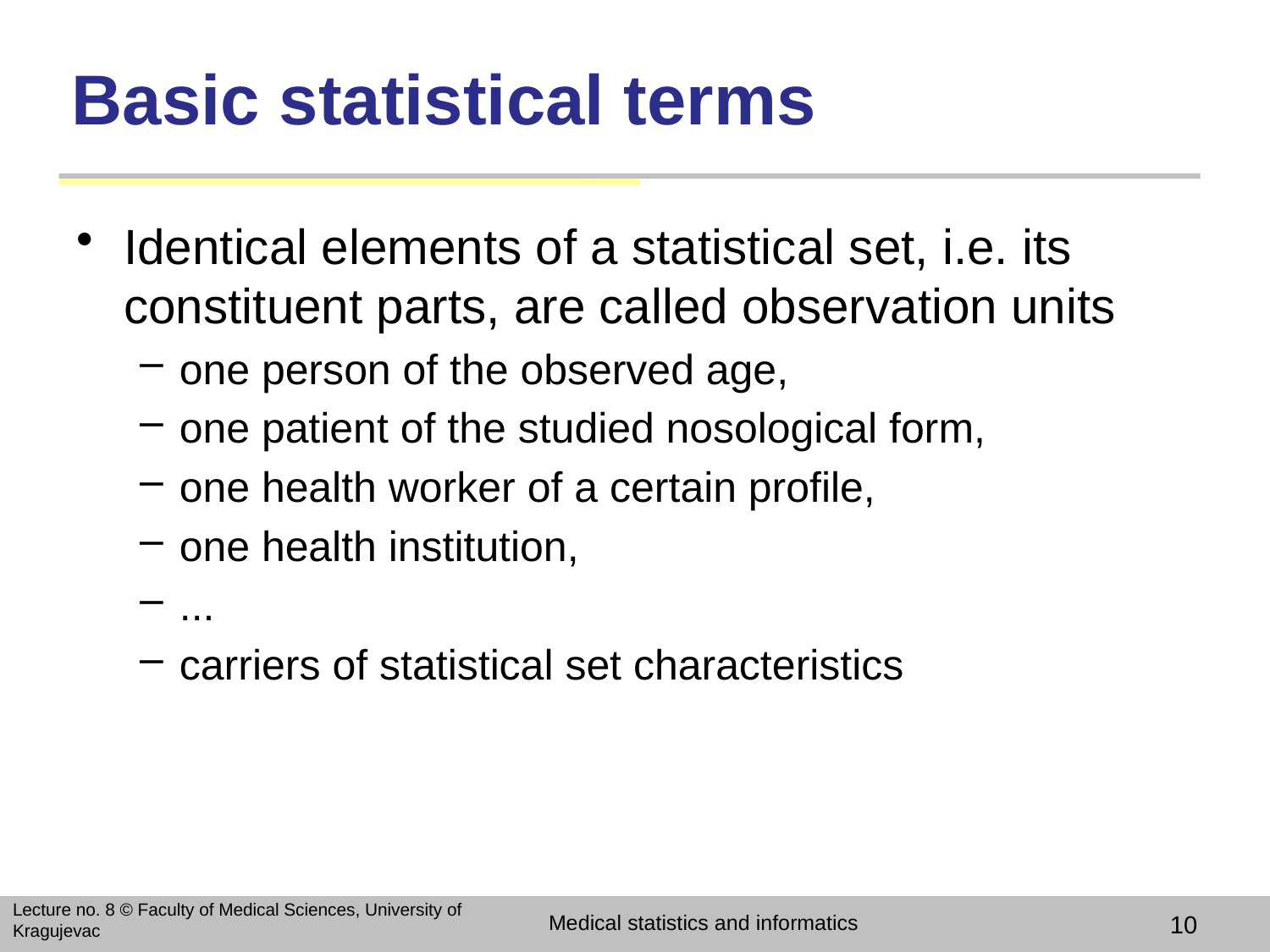

# Basic statistical terms
Identical elements of a statistical set, i.e. its constituent parts, are called observation units
one person of the observed age,
one patient of the studied nosological form,
one health worker of a certain profile,
one health institution,
...
carriers of statistical set characteristics
Lecture no. 8 © Faculty of Medical Sciences, University of Kragujevac
Medical statistics and informatics
10